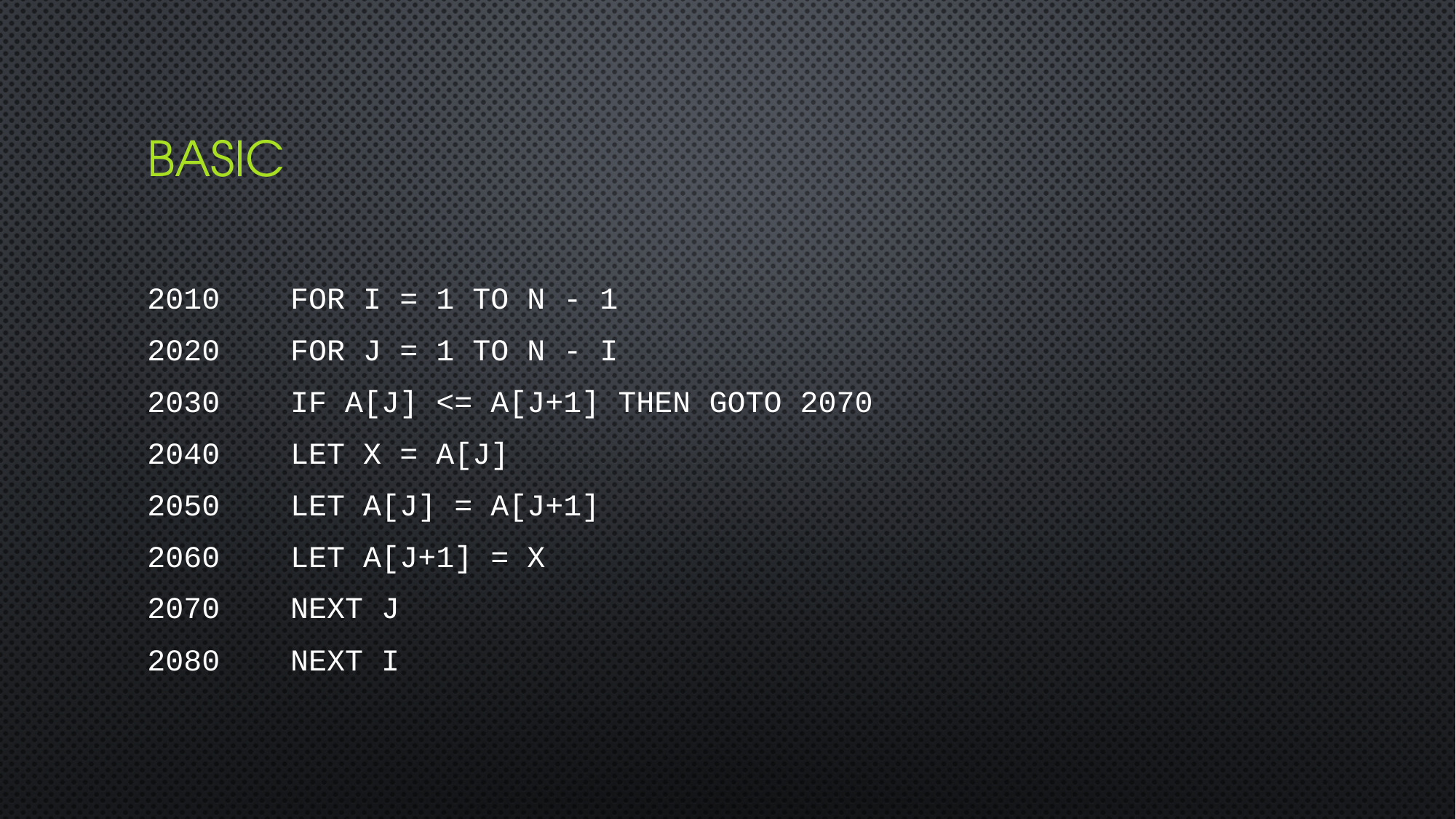

# basic
2010 	FOR I = 1 TO N - 1
2020 	FOR J = 1 TO N - I
2030	IF A[J] <= A[J+1] THEN GOTO 2070
2040 	LET X = A[J]
2050 	LET A[J] = A[J+1]
2060 	LET A[J+1] = X
2070 	NEXT J
2080 	NEXT I